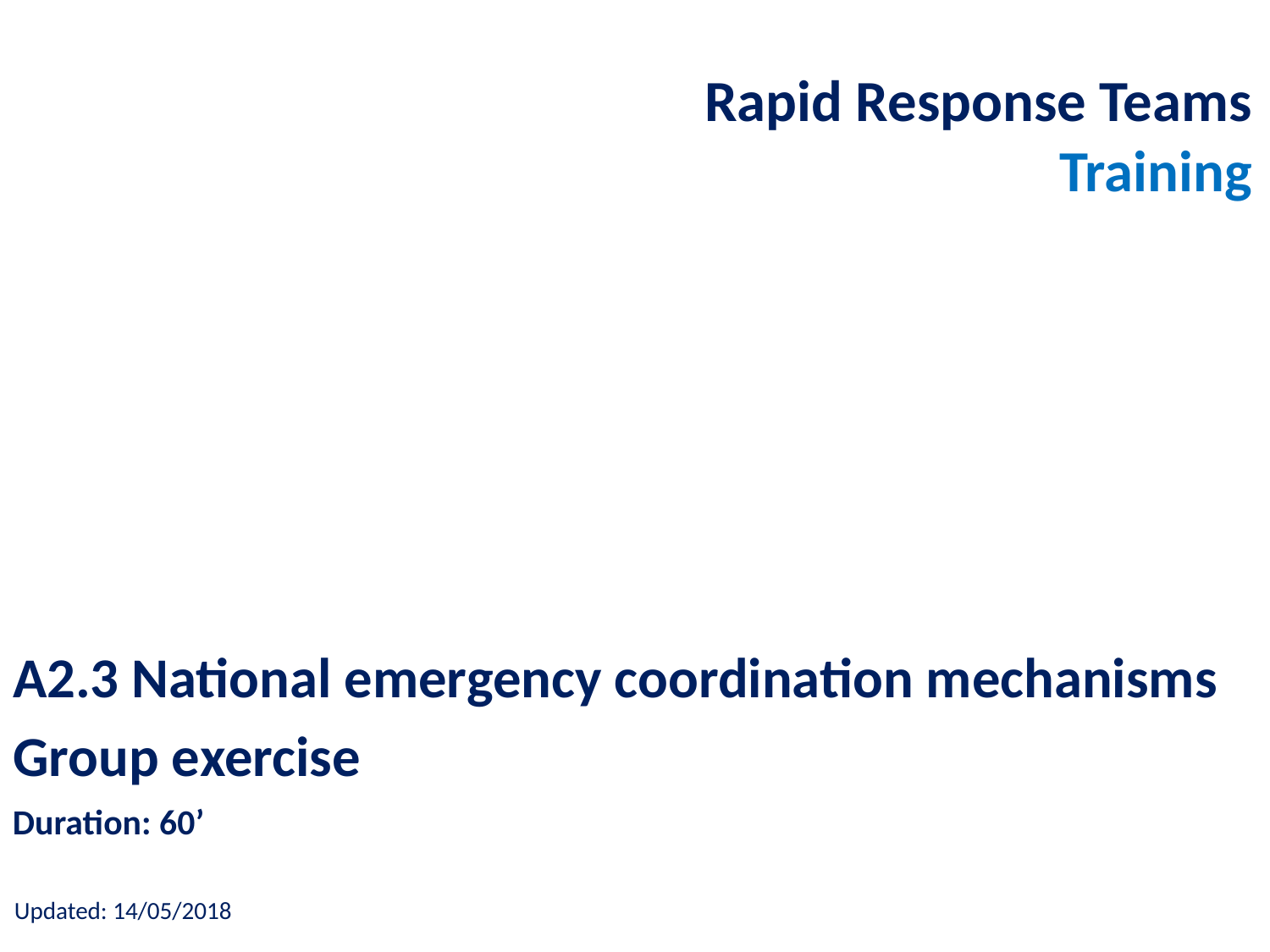

# Rapid Response Teams Training
A2.3 National emergency coordination mechanisms
Group exercise
Duration: 60’
Updated: 14/05/2018